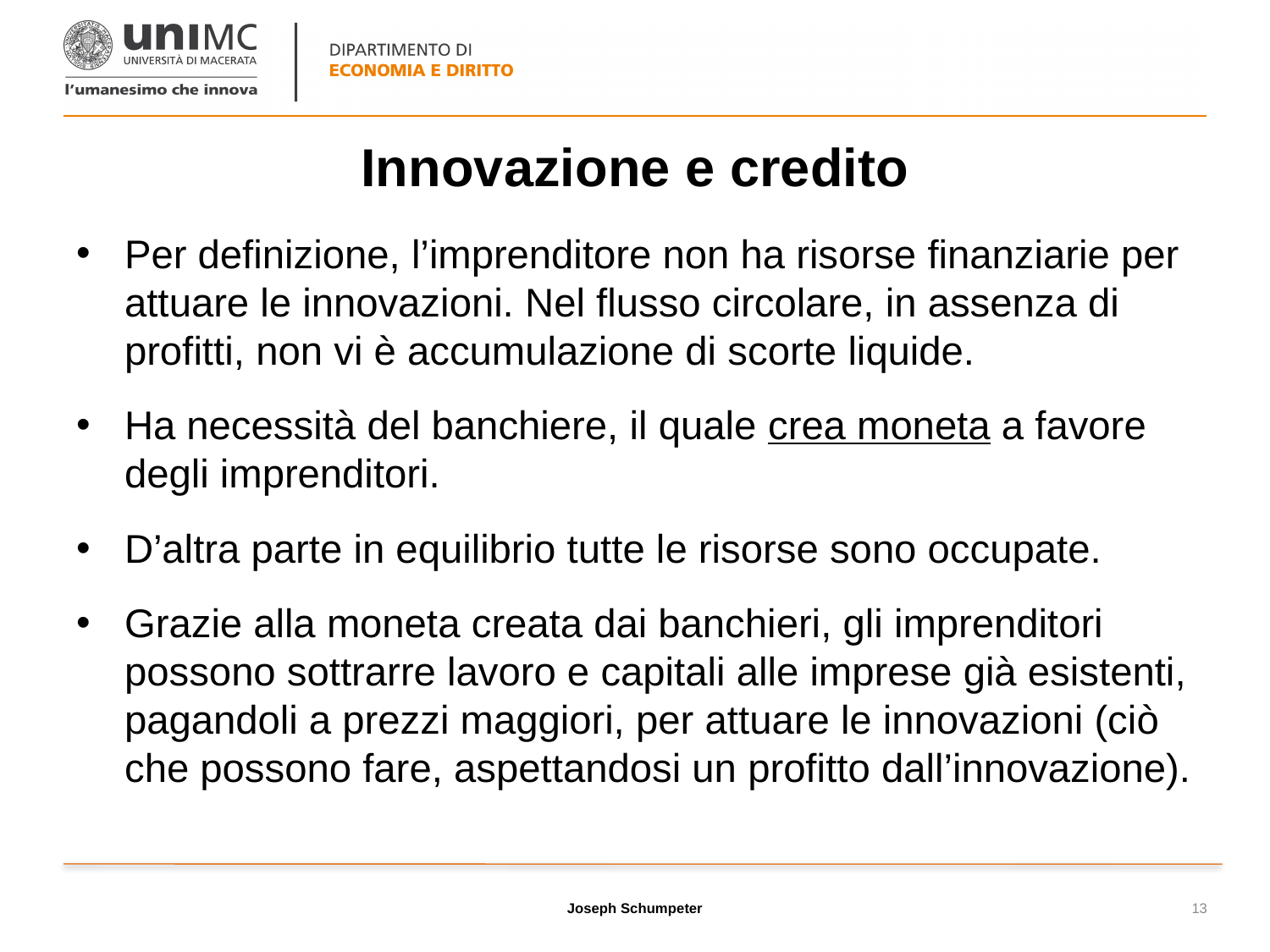

# Innovazione e credito
Per definizione, l’imprenditore non ha risorse finanziarie per attuare le innovazioni. Nel flusso circolare, in assenza di profitti, non vi è accumulazione di scorte liquide.

Ha necessità del banchiere, il quale crea moneta a favore degli imprenditori.

D’altra parte in equilibrio tutte le risorse sono occupate.

Grazie alla moneta creata dai banchieri, gli imprenditori possono sottrarre lavoro e capitali alle imprese già esistenti, pagandoli a prezzi maggiori, per attuare le innovazioni (ciò che possono fare, aspettandosi un profitto dall’innovazione).

Joseph Schumpeter
13